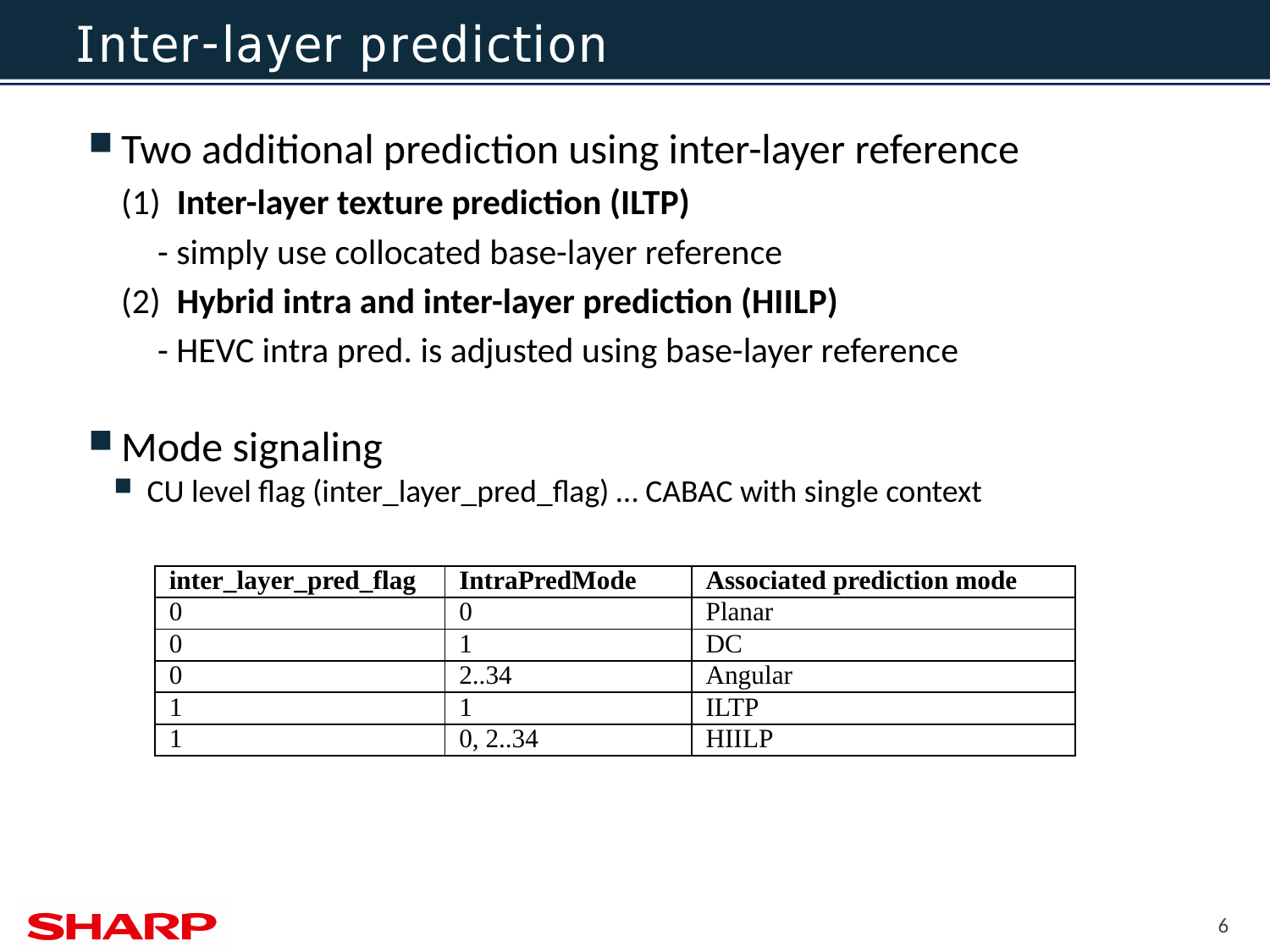

# Inter-layer prediction
Two additional prediction using inter-layer reference
(1)  Inter-layer texture prediction (ILTP)
	- simply use collocated base-layer reference
(2)  Hybrid intra and inter-layer prediction (HIILP)
	- HEVC intra pred. is adjusted using base-layer reference

Mode signaling
CU level flag (inter_layer_pred_flag) … CABAC with single context
| inter\_layer\_pred\_flag | IntraPredMode | Associated prediction mode |
| --- | --- | --- |
| 0 | 0 | Planar |
| 0 | 1 | DC |
| 0 | 2..34 | Angular |
| 1 | 1 | ILTP |
| 1 | 0, 2..34 | HIILP |
6